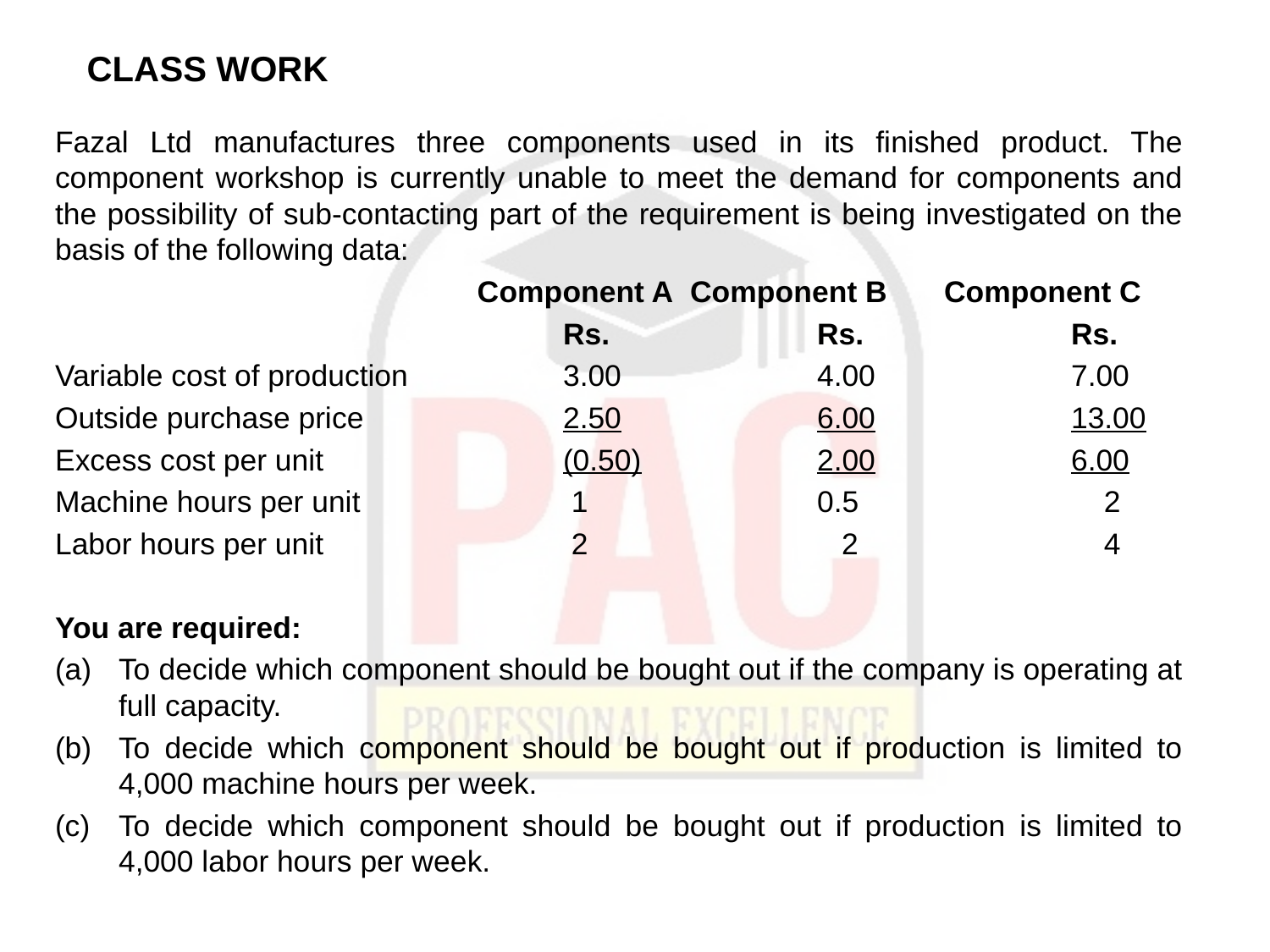

# CLASS WORK
Fazal Ltd manufactures three components used in its finished product. The component workshop is currently unable to meet the demand for components and the possibility of sub-contacting part of the requirement is being investigated on the basis of the following data:
			     Component A	Component B	Component C
				Rs.		Rs.		Rs.
Variable cost of production	 	3.00		4.00		7.00
Outside purchase price 		2.50		6.00		13.00
Excess cost per unit		(0.50)		2.00		6.00
Machine hours per unit 	   	 1		0.5		    2
Labor hours per unit 	    	 2		   2		    4

You are required:
(a)	To decide which component should be bought out if the company is operating at full capacity.
(b)	To decide which component should be bought out if production is limited to 4,000 machine hours per week.
(c)	To decide which component should be bought out if production is limited to 4,000 labor hours per week.